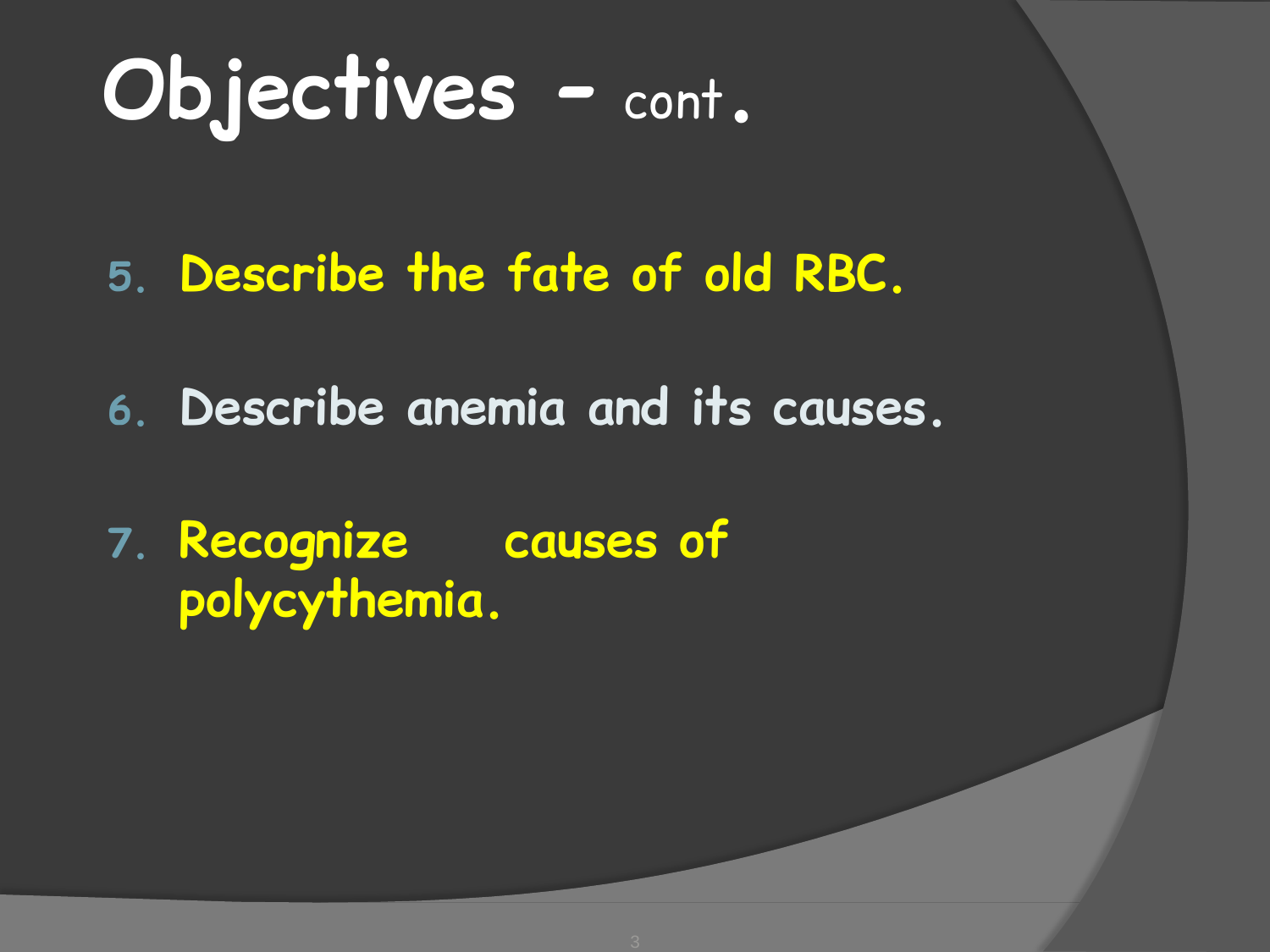

# Objectives – cont.
Describe the fate of old RBC.

Describe anemia and its causes.

Recognize	causes of polycythemia.

3